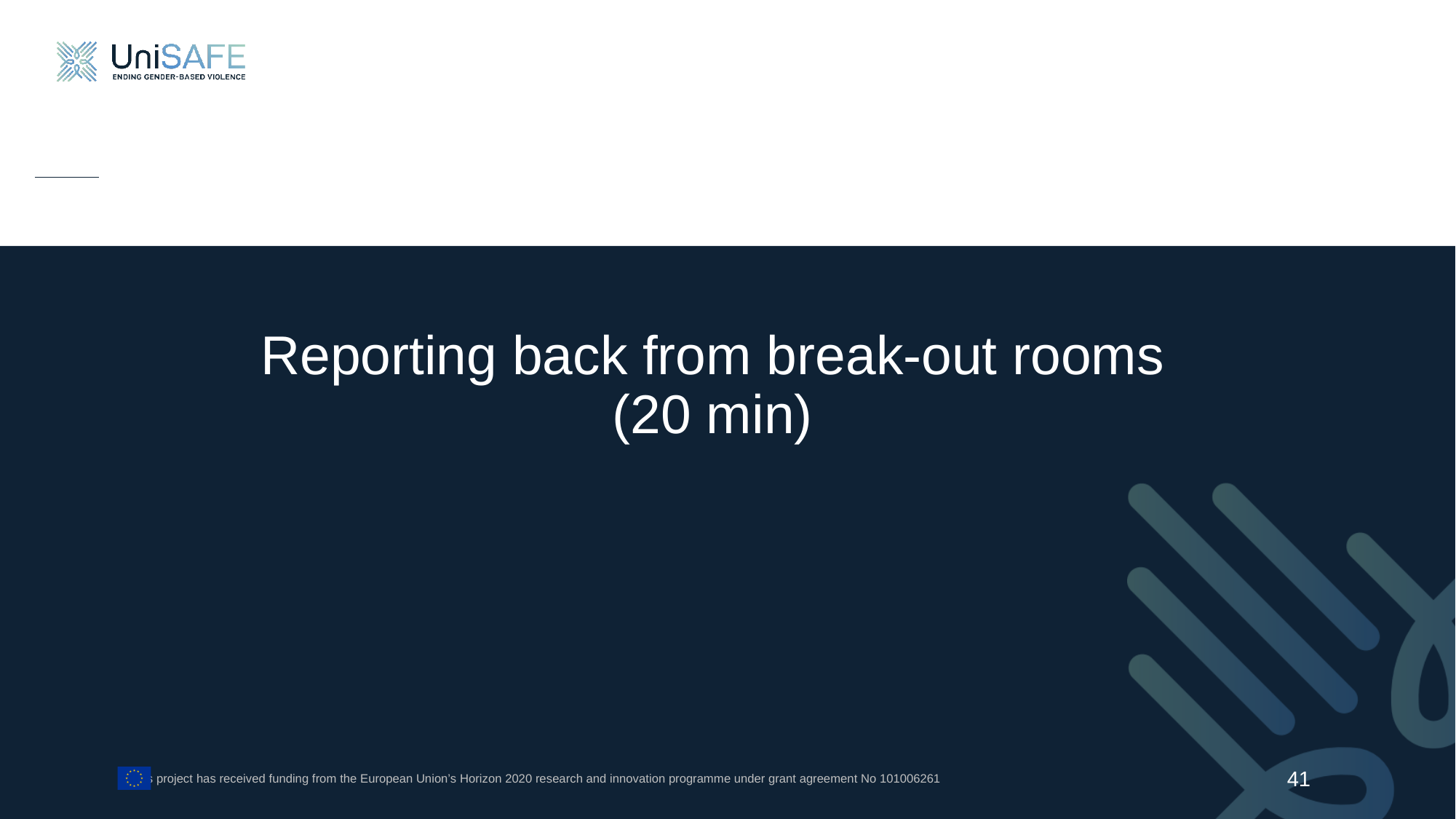

# Reporting back from break-out rooms (20 min)